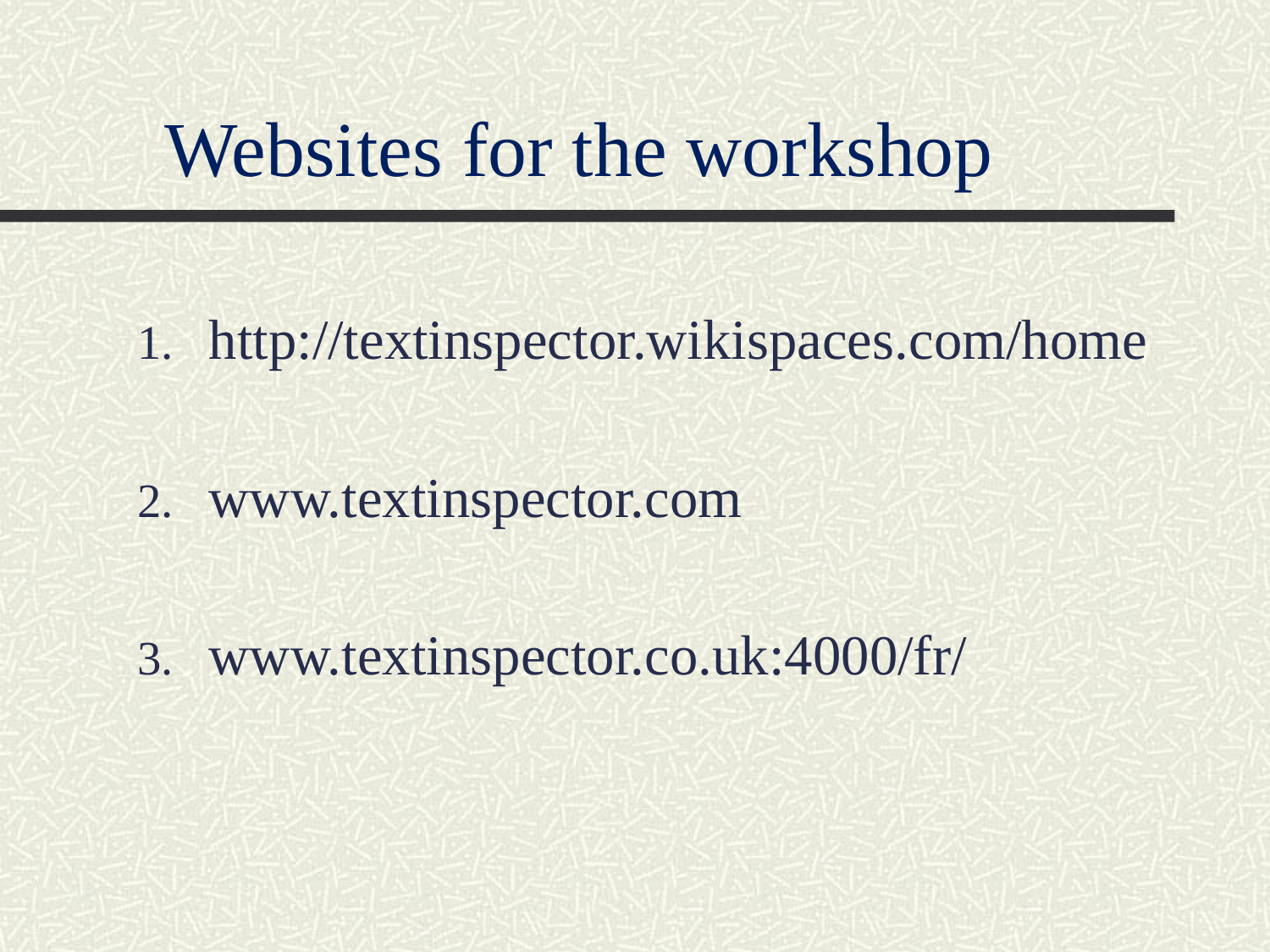

# Websites for the workshop
http://textinspector.wikispaces.com/home

www.textinspector.com

www.textinspector.co.uk:4000/fr/